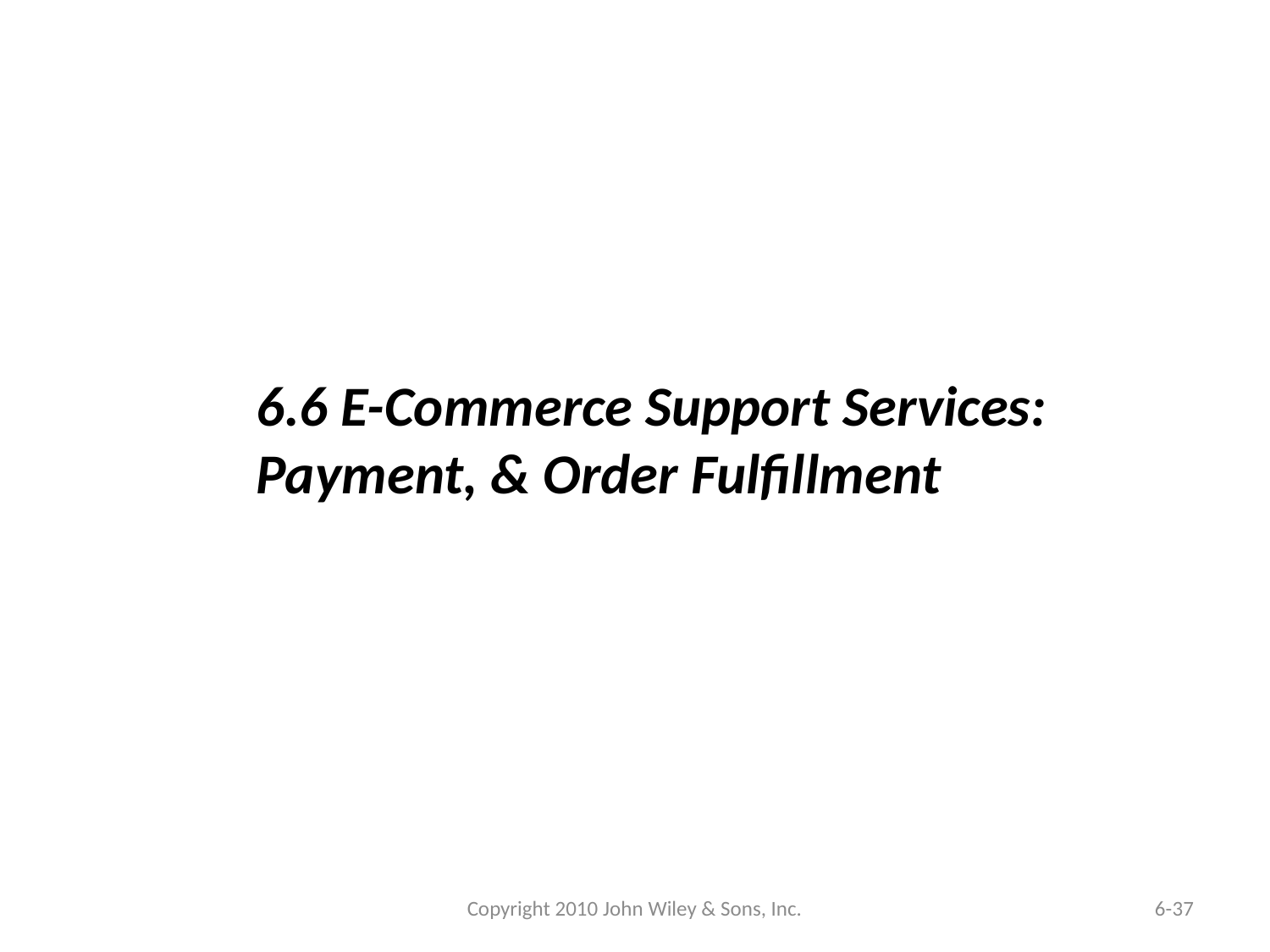

6.6 E-Commerce Support Services: Payment, & Order Fulfillment
Copyright 2010 John Wiley & Sons, Inc.
6-37